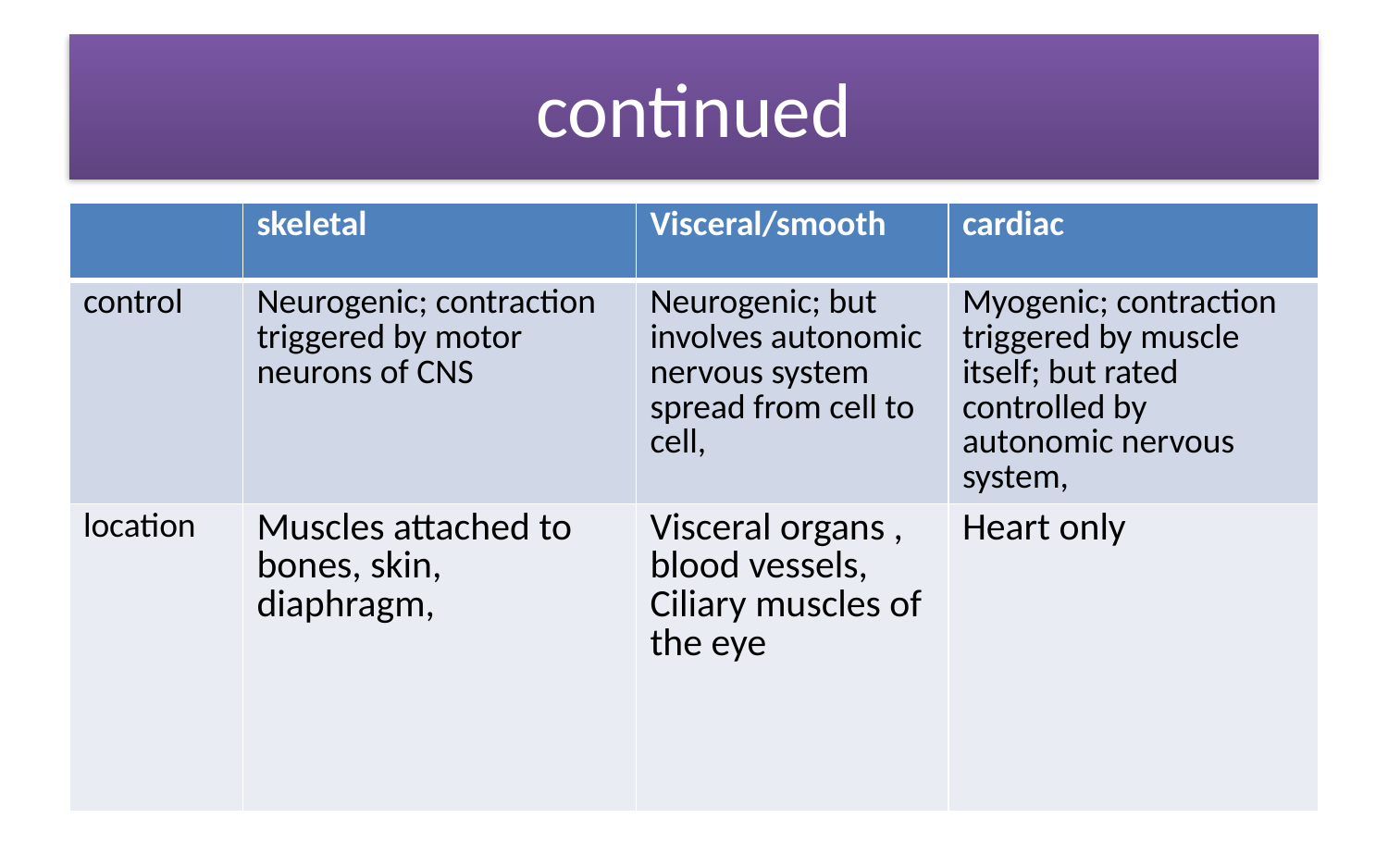

# continued
|  | skeletal | Visceral/smooth | cardiac |
| --- | --- | --- | --- |
| control | Neurogenic; contraction triggered by motor neurons of CNS | Neurogenic; but involves autonomic nervous system spread from cell to cell, | Myogenic; contraction triggered by muscle itself; but rated controlled by autonomic nervous system, |
| location | Muscles attached to bones, skin, diaphragm, | Visceral organs , blood vessels, Ciliary muscles of the eye | Heart only |